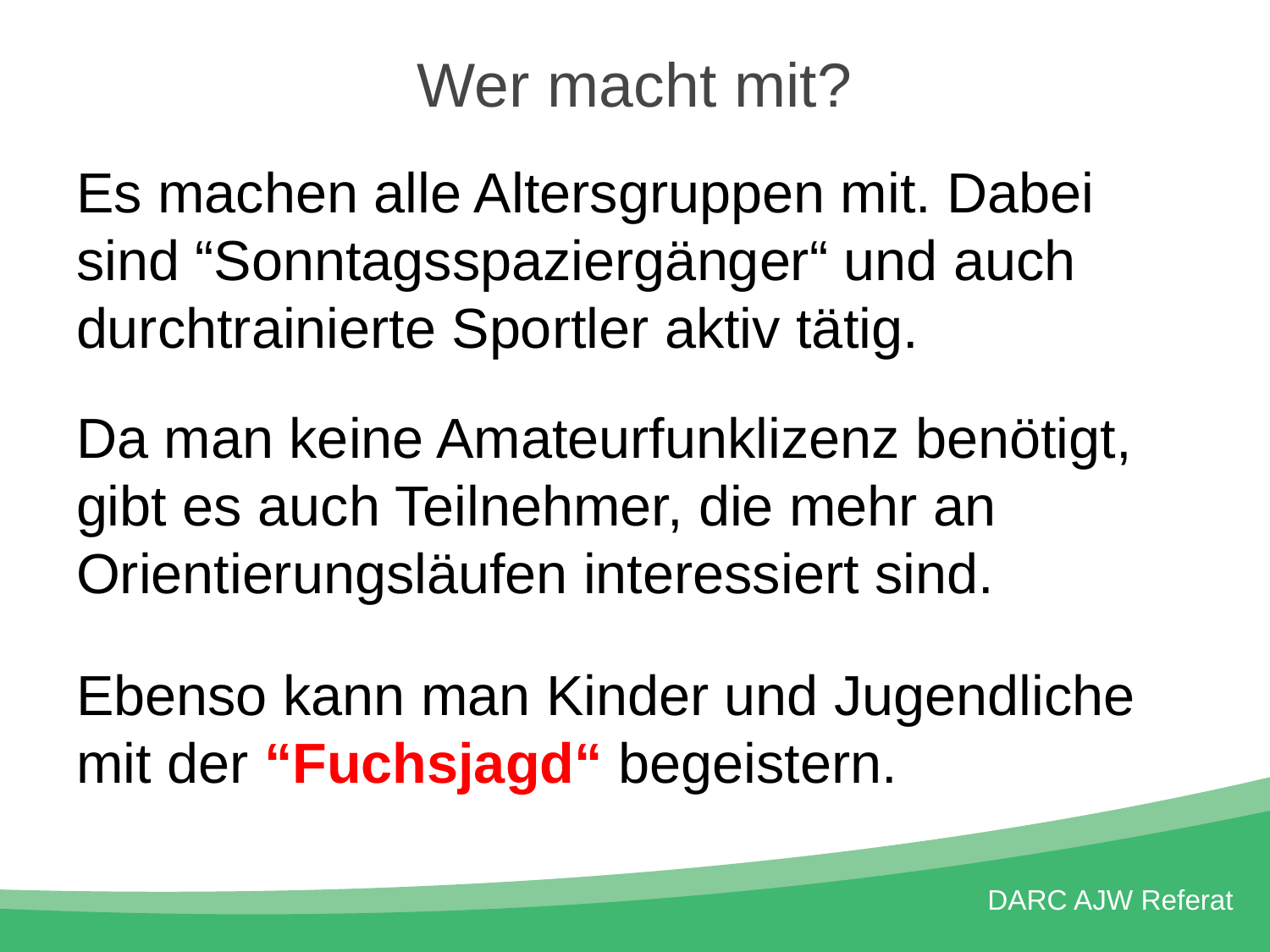

# Wer macht mit?
Es machen alle Altersgruppen mit. Dabei sind “Sonntagsspaziergänger“ und auch durchtrainierte Sportler aktiv tätig.
Da man keine Amateurfunklizenz benötigt, gibt es auch Teilnehmer, die mehr an Orientierungsläufen interessiert sind.
Ebenso kann man Kinder und Jugendliche mit der “Fuchsjagd“ begeistern.